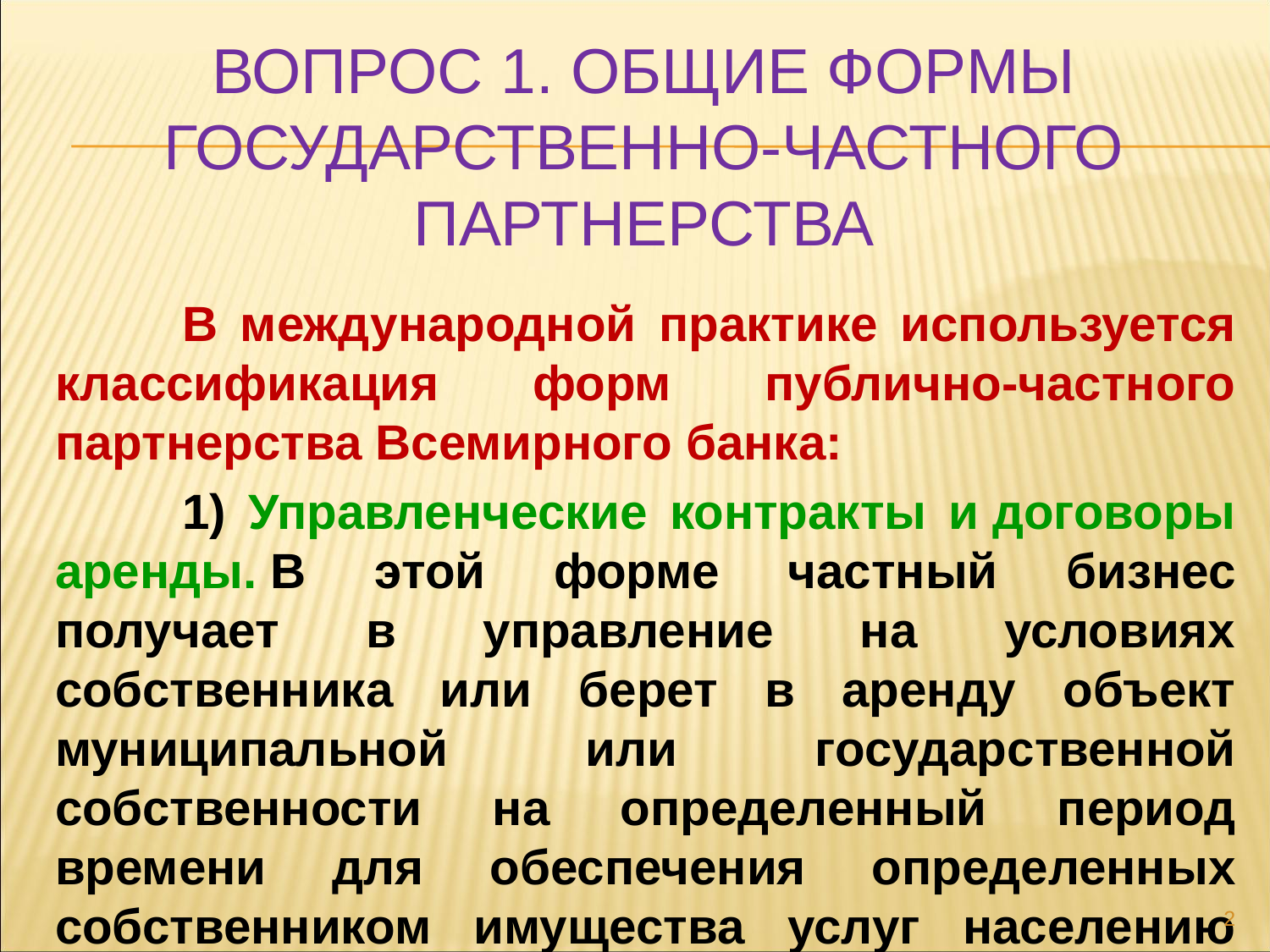

# ВОПРОС 1. ОБЩИЕ ФОРМЫ ГОСУДАРСТВЕННО-ЧАСТНОГО ПАРТНЕРСТВА
	В международной практике используется классификация форм публично-частного партнерства Всемирного банка:
	1) Управленческие контракты и договоры аренды. В этой форме частный бизнес получает в управление на условиях собственника или берет в аренду объект муниципальной или государственной собственности на определенный период времени для обеспечения определенных собственником имущества услуг населению или иным третьим лицам.

2